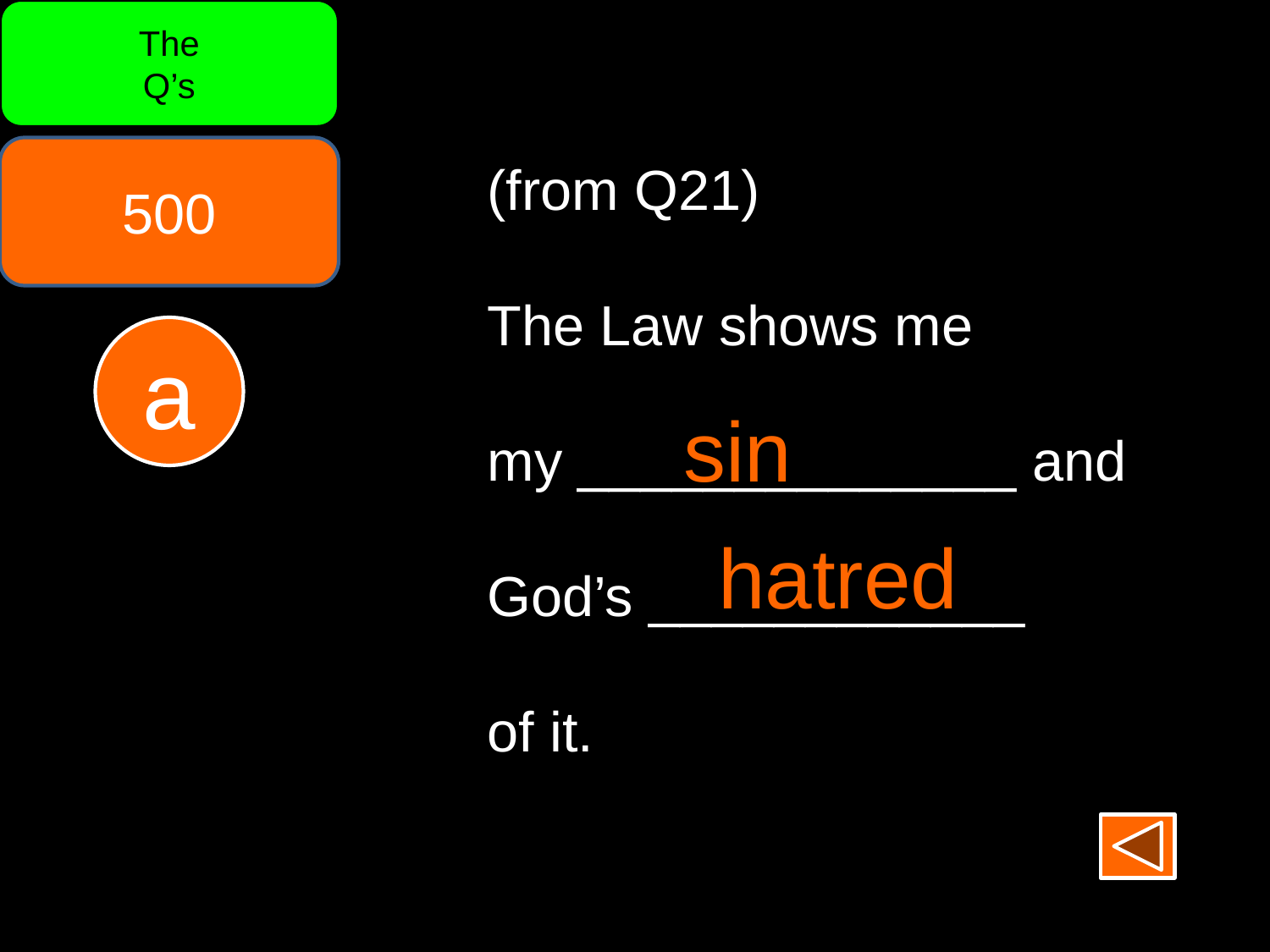

The
Q’s
500
(from Q21)

The Law shows me

my ______________ and

God’s ____________

of it.
a
sin
hatred